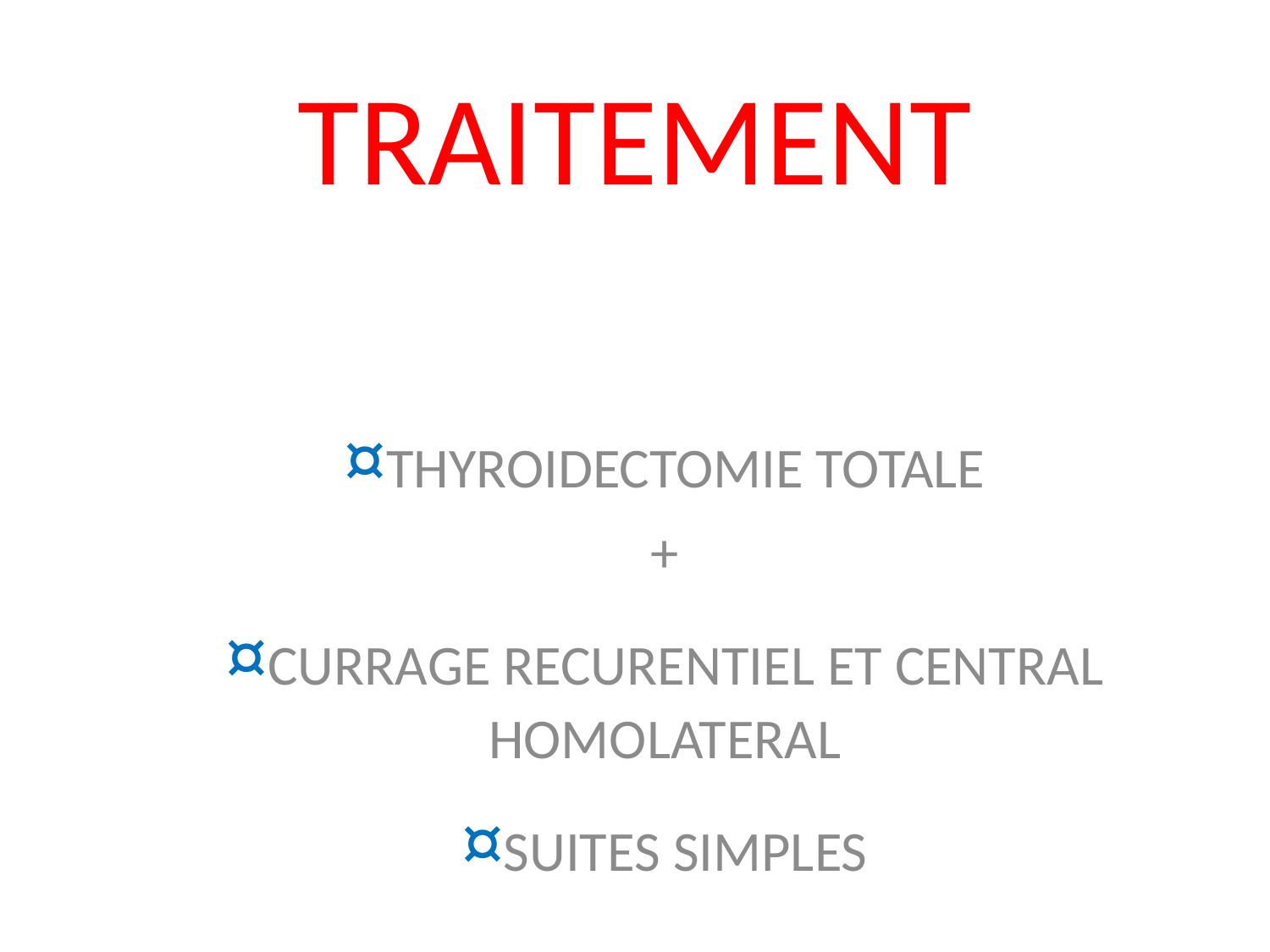

# TRAITEMENT
¤THYROIDECTOMIE TOTALE
+
¤CURRAGE RECURENTIEL ET CENTRAL HOMOLATERAL
¤SUITES SIMPLES